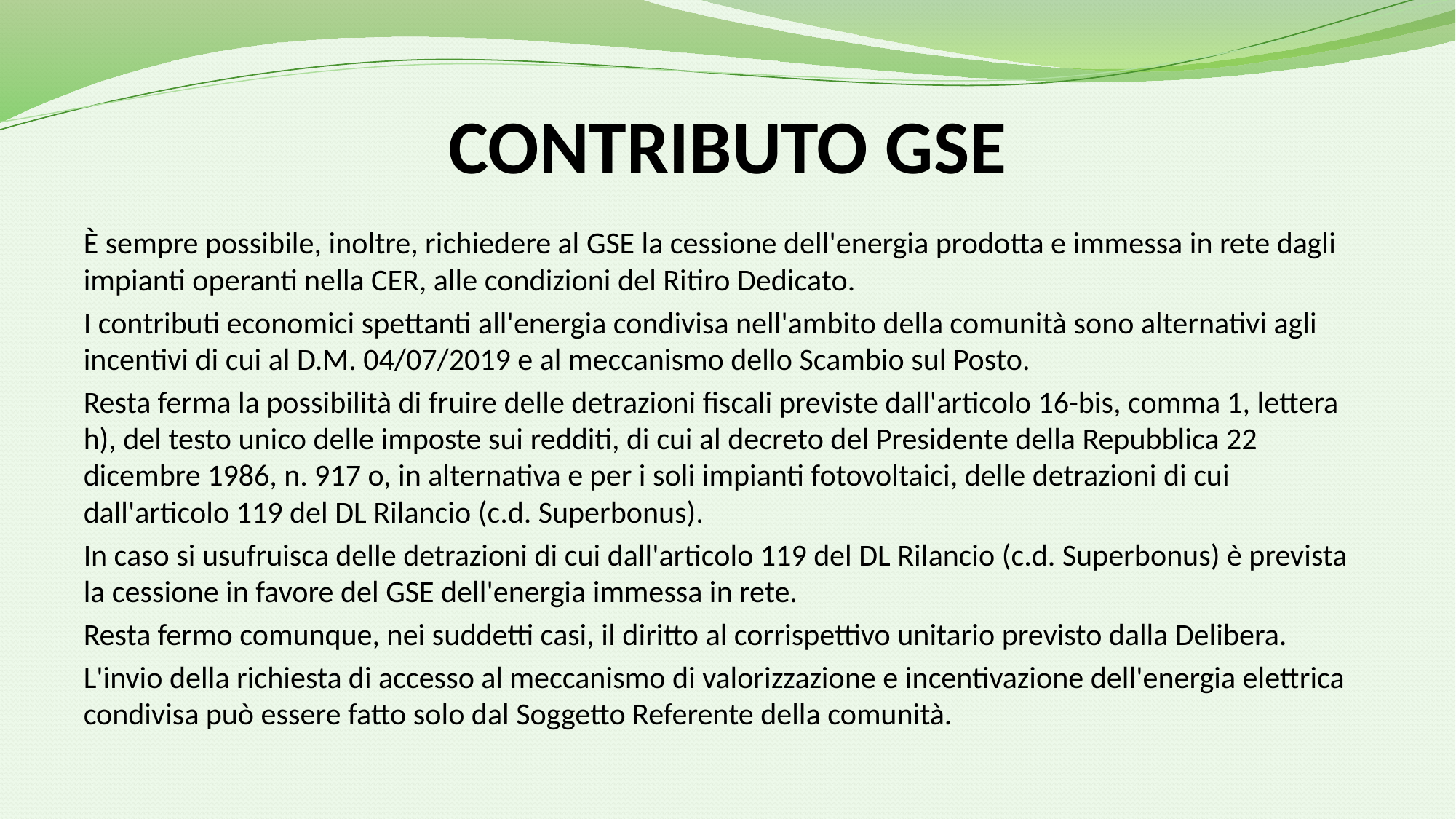

# CONTRIBUTO GSE
È sempre possibile, inoltre, richiedere al GSE la cessione dell'energia prodotta e immessa in rete dagli impianti operanti nella CER, alle condizioni del Ritiro Dedicato.
I contributi economici spettanti all'energia condivisa nell'ambito della comunità sono alternativi agli incentivi di cui al D.M. 04/07/2019 e al meccanismo dello Scambio sul Posto.
Resta ferma la possibilità di fruire delle detrazioni fiscali previste dall'articolo 16-bis, comma 1, lettera h), del testo unico delle imposte sui redditi, di cui al decreto del Presidente della Repubblica 22 dicembre 1986, n. 917 o, in alternativa e per i soli impianti fotovoltaici, delle detrazioni di cui dall'articolo 119 del DL Rilancio (c.d. Superbonus).
In caso si usufruisca delle detrazioni di cui dall'articolo 119 del DL Rilancio (c.d. Superbonus) è prevista la cessione in favore del GSE dell'energia immessa in rete.
Resta fermo comunque, nei suddetti casi, il diritto al corrispettivo unitario previsto dalla Delibera.
L'invio della richiesta di accesso al meccanismo di valorizzazione e incentivazione dell'energia elettrica condivisa può essere fatto solo dal Soggetto Referente della comunità.